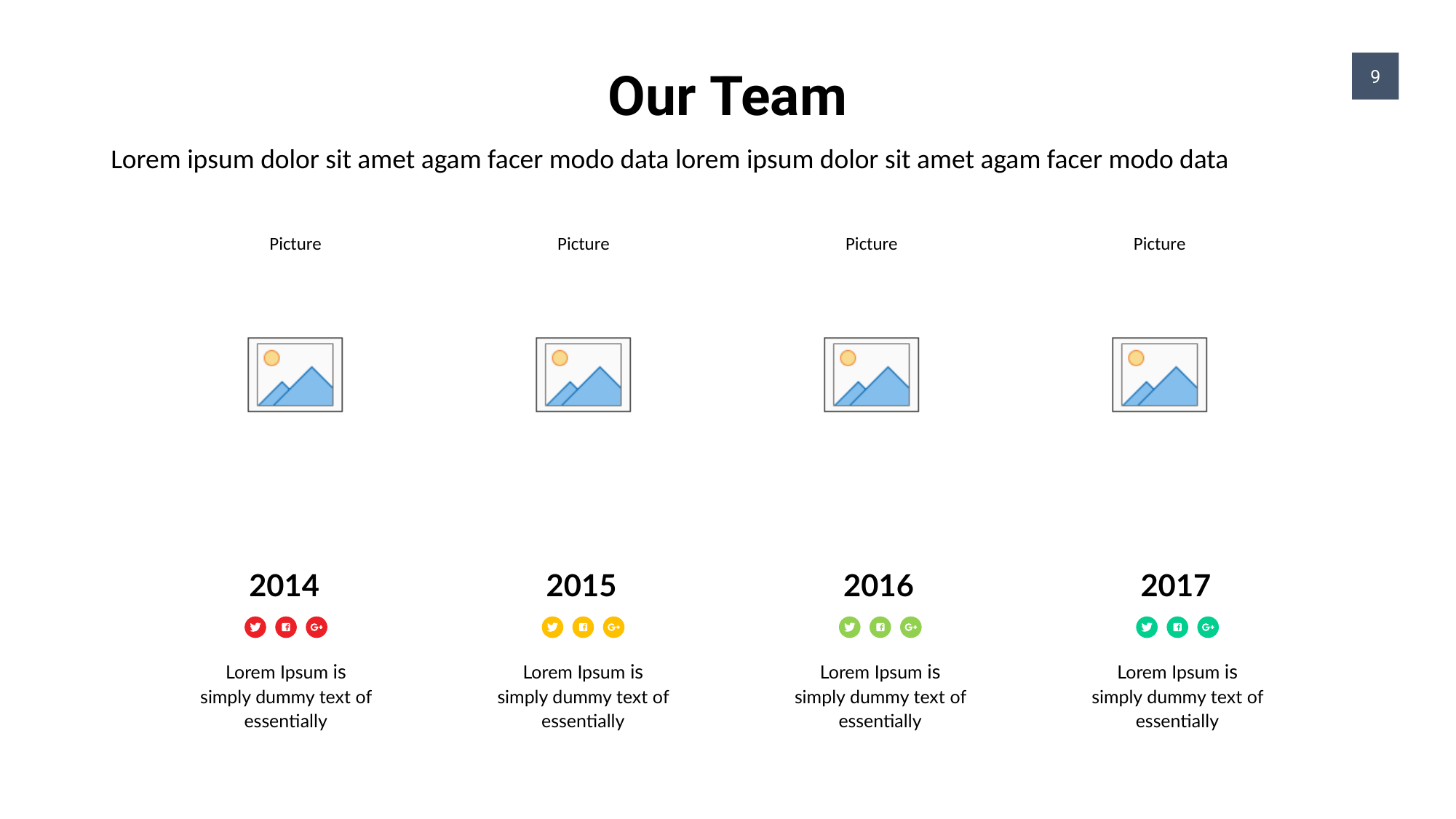

Our Team
9
Lorem ipsum dolor sit amet agam facer modo data lorem ipsum dolor sit amet agam facer modo data

2014

Lorem Ipsum is simply dummy text of essentially
2015

Lorem Ipsum is simply dummy text of essentially
2016

Lorem Ipsum is simply dummy text of essentially
2017

Lorem Ipsum is simply dummy text of essentially